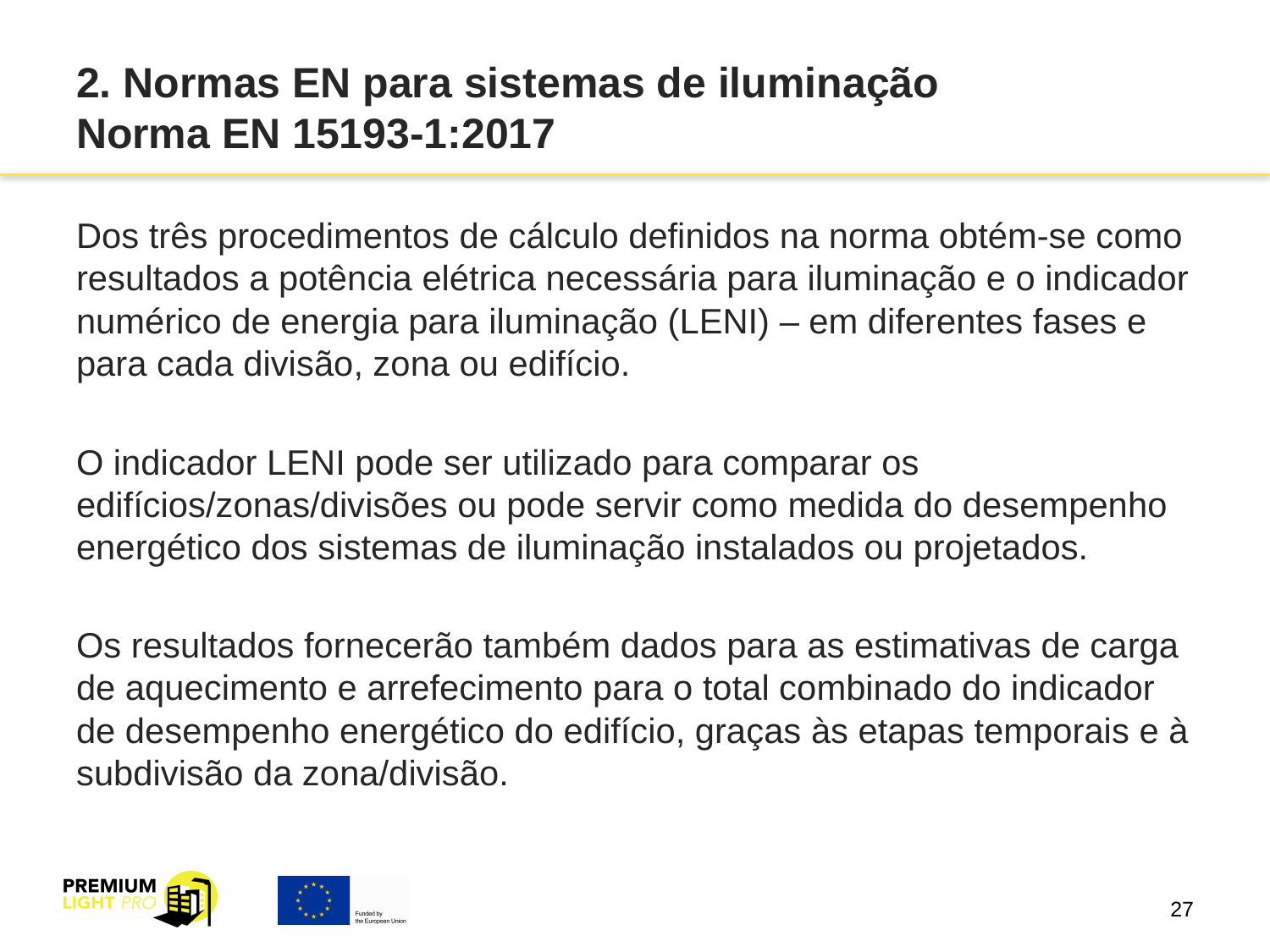

# 2. Normas EN para sistemas de iluminação Norma EN 15193-1:2017
Dos três procedimentos de cálculo definidos na norma obtém-se como resultados a potência elétrica necessária para iluminação e o indicador numérico de energia para iluminação (LENI) – em diferentes fases e para cada divisão, zona ou edifício.

O indicador LENI pode ser utilizado para comparar os edifícios/zonas/divisões ou pode servir como medida do desempenho energético dos sistemas de iluminação instalados ou projetados.

Os resultados fornecerão também dados para as estimativas de carga de aquecimento e arrefecimento para o total combinado do indicador de desempenho energético do edifício, graças às etapas temporais e à subdivisão da zona/divisão.